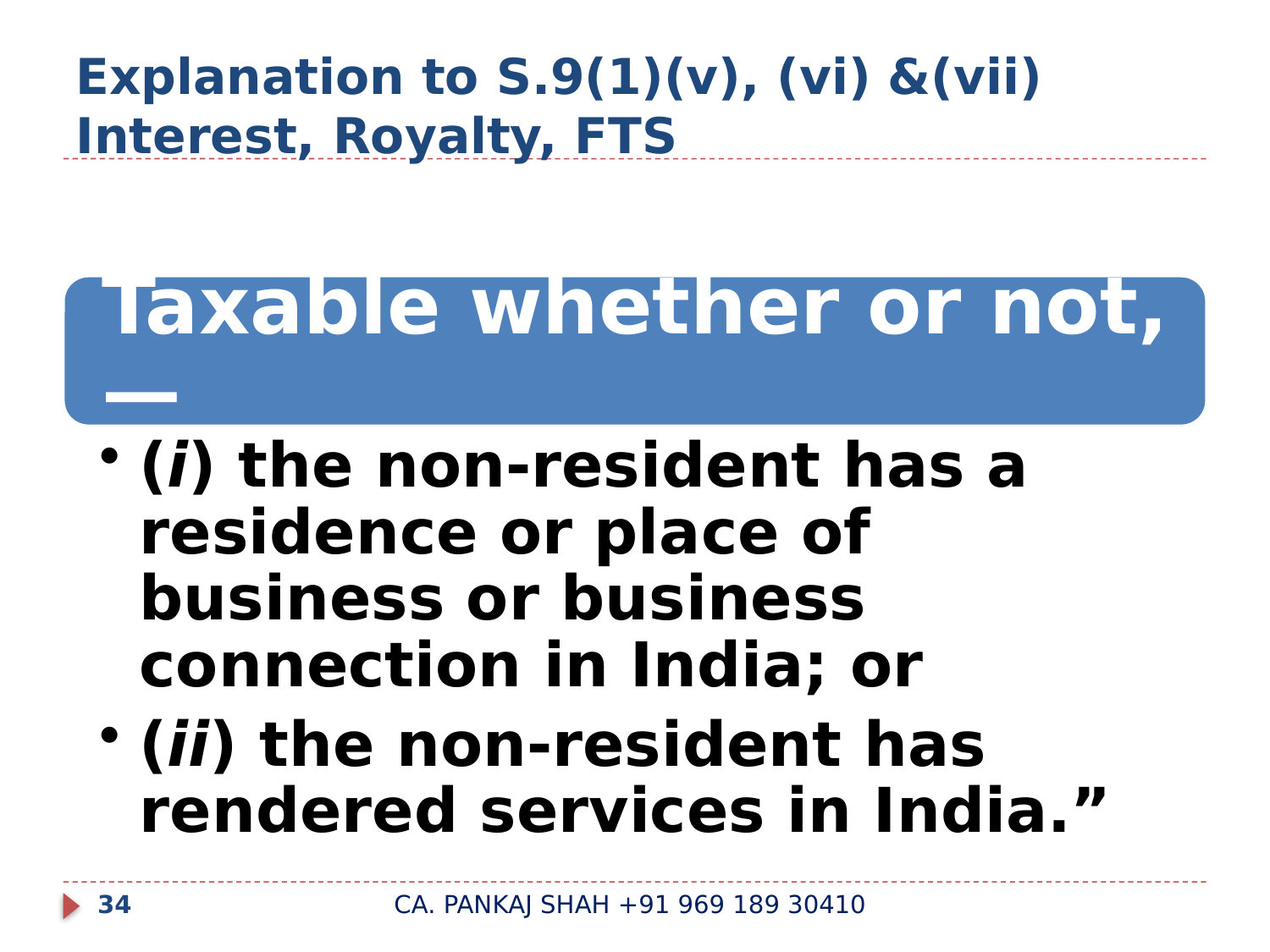

# Explanation to S.9(1)(v), (vi) &(vii) Interest, Royalty, FTS
Taxable whether or not, —
(i) the non-resident has a residence or place of business or business connection in India; or
(ii) the non-resident has rendered services in India.”
34
CA. PANKAJ SHAH +91 969 189 30410